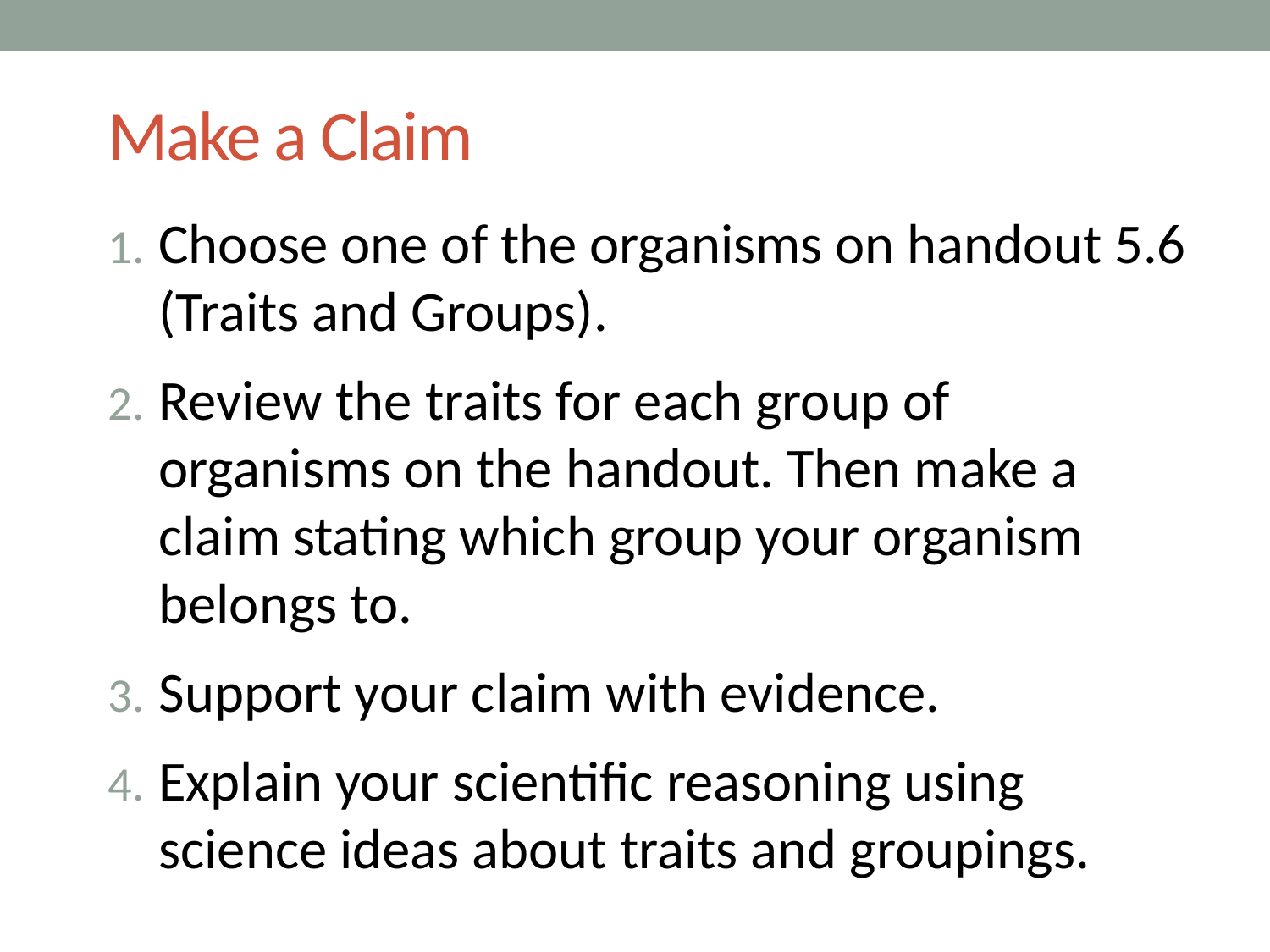

# Make a Claim
Choose one of the organisms on handout 5.6 (Traits and Groups).
Review the traits for each group of organisms on the handout. Then make a claim stating which group your organism belongs to.
Support your claim with evidence.
Explain your scientific reasoning using science ideas about traits and groupings.